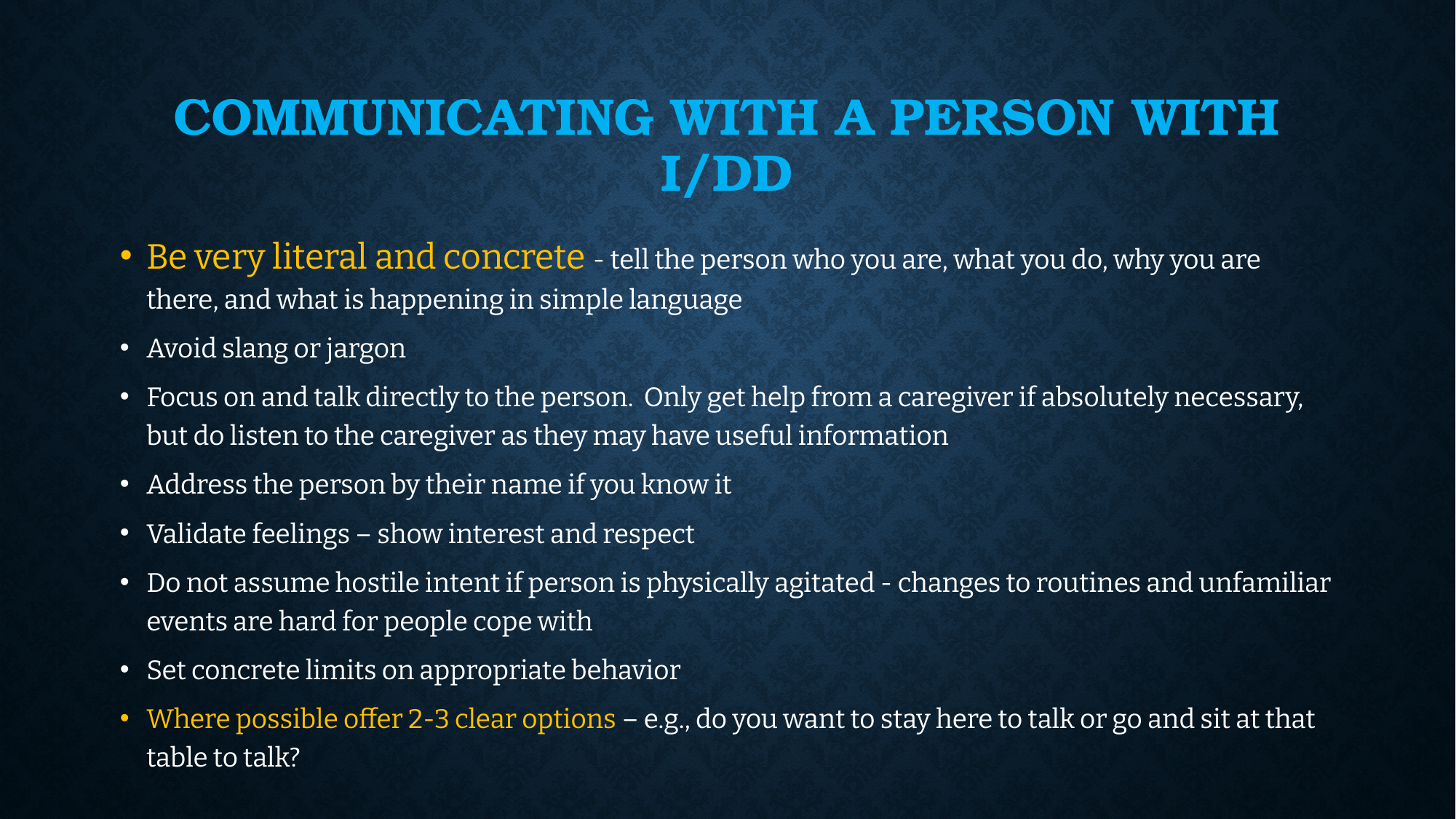

# Communicating with a Person with I/DD
Be very literal and concrete - tell the person who you are, what you do, why you are there, and what is happening in simple language
Avoid slang or jargon
Focus on and talk directly to the person.  Only get help from a caregiver if absolutely necessary, but do listen to the caregiver as they may have useful information
Address the person by their name if you know it
Validate feelings – show interest and respect
Do not assume hostile intent if person is physically agitated - changes to routines and unfamiliar events are hard for people cope with
Set concrete limits on appropriate behavior
Where possible offer 2-3 clear options – e.g., do you want to stay here to talk or go and sit at that table to talk?